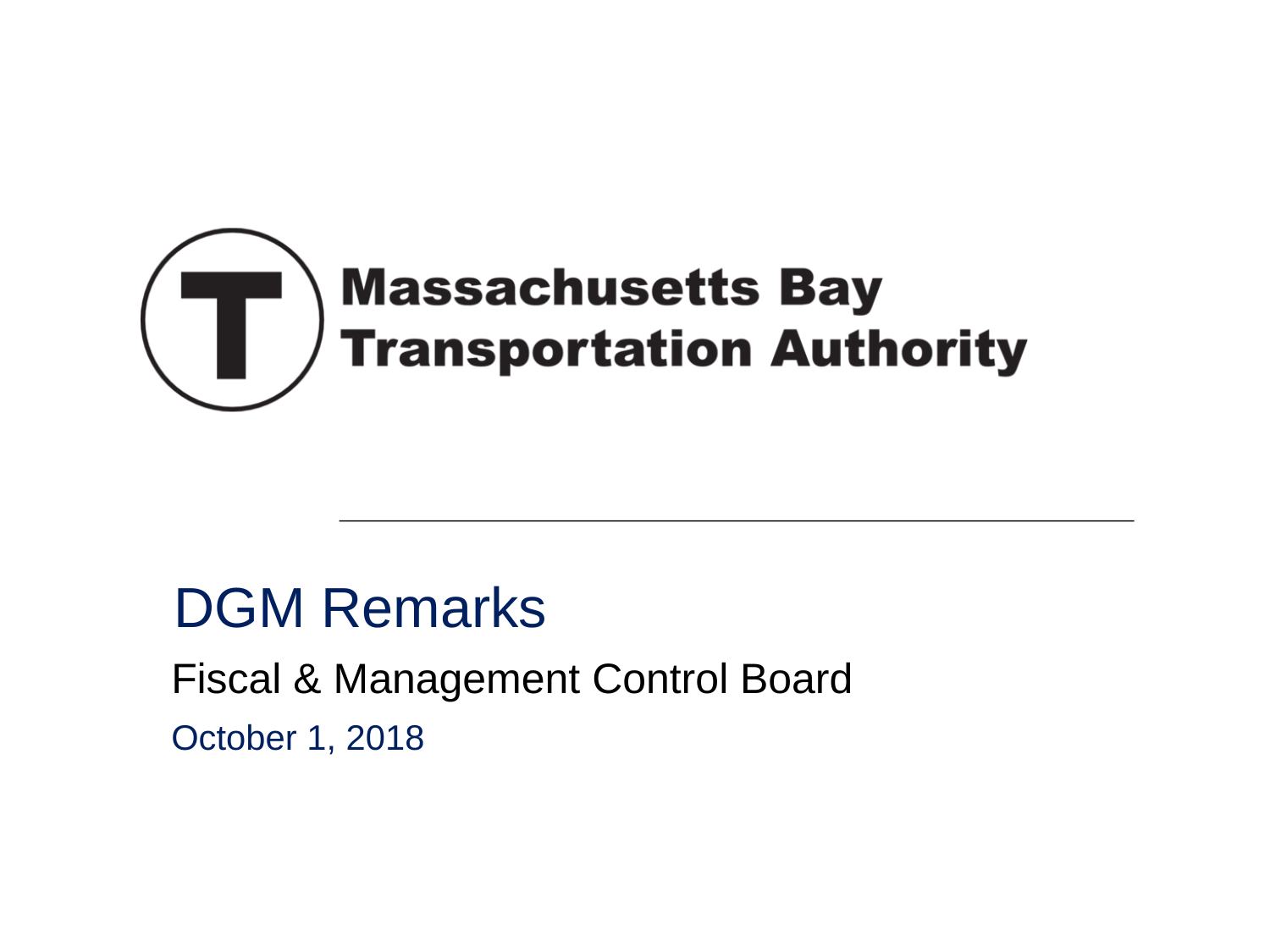

# DGM Remarks
Fiscal & Management Control Board
October 1, 2018